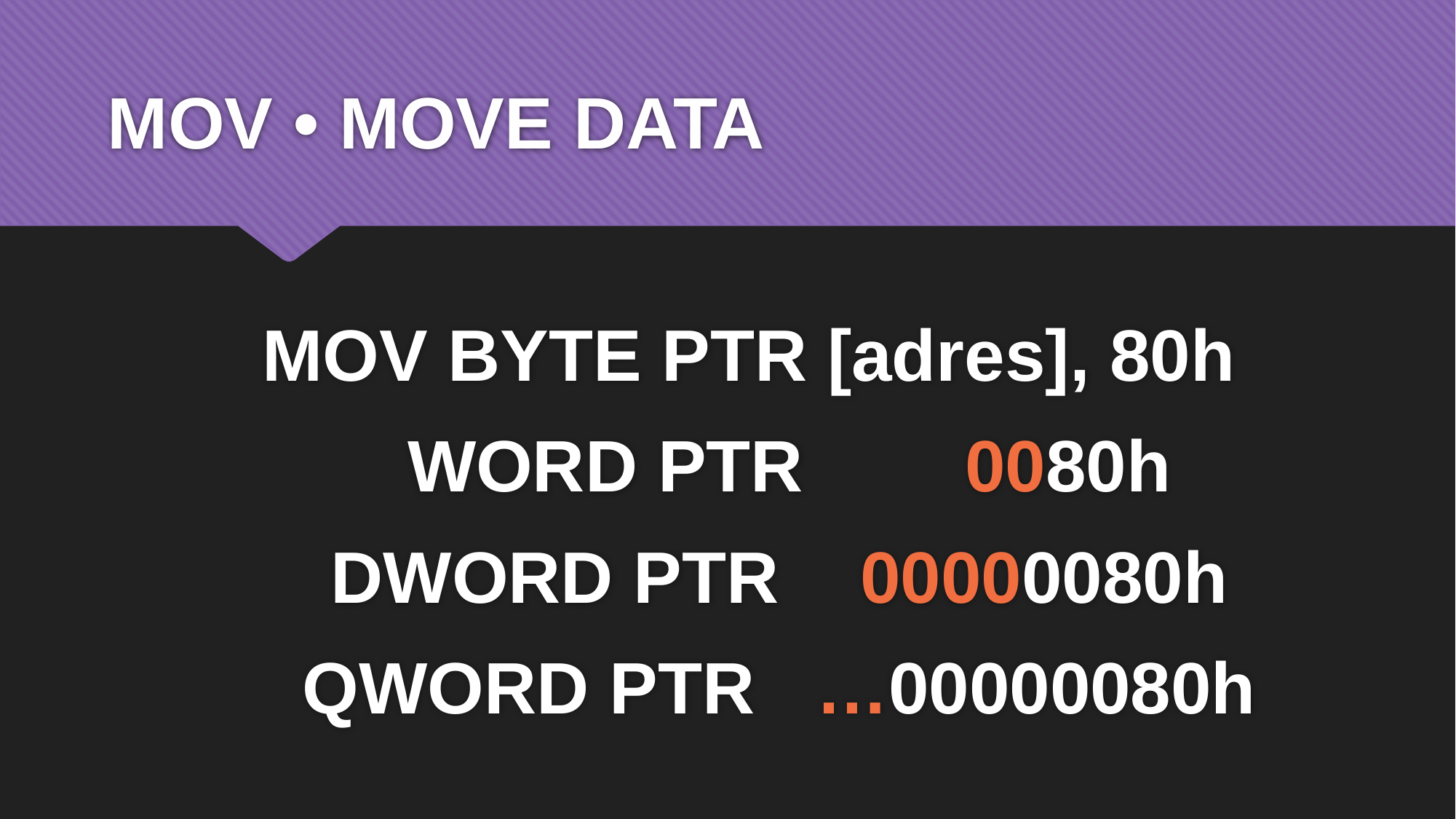

# MOV • MOVE DATA
  MOV BYTE PTR [adres], 80h
      WORD PTR        0080h
     DWORD PTR    00000080h
     QWORD PTR   …00000080h